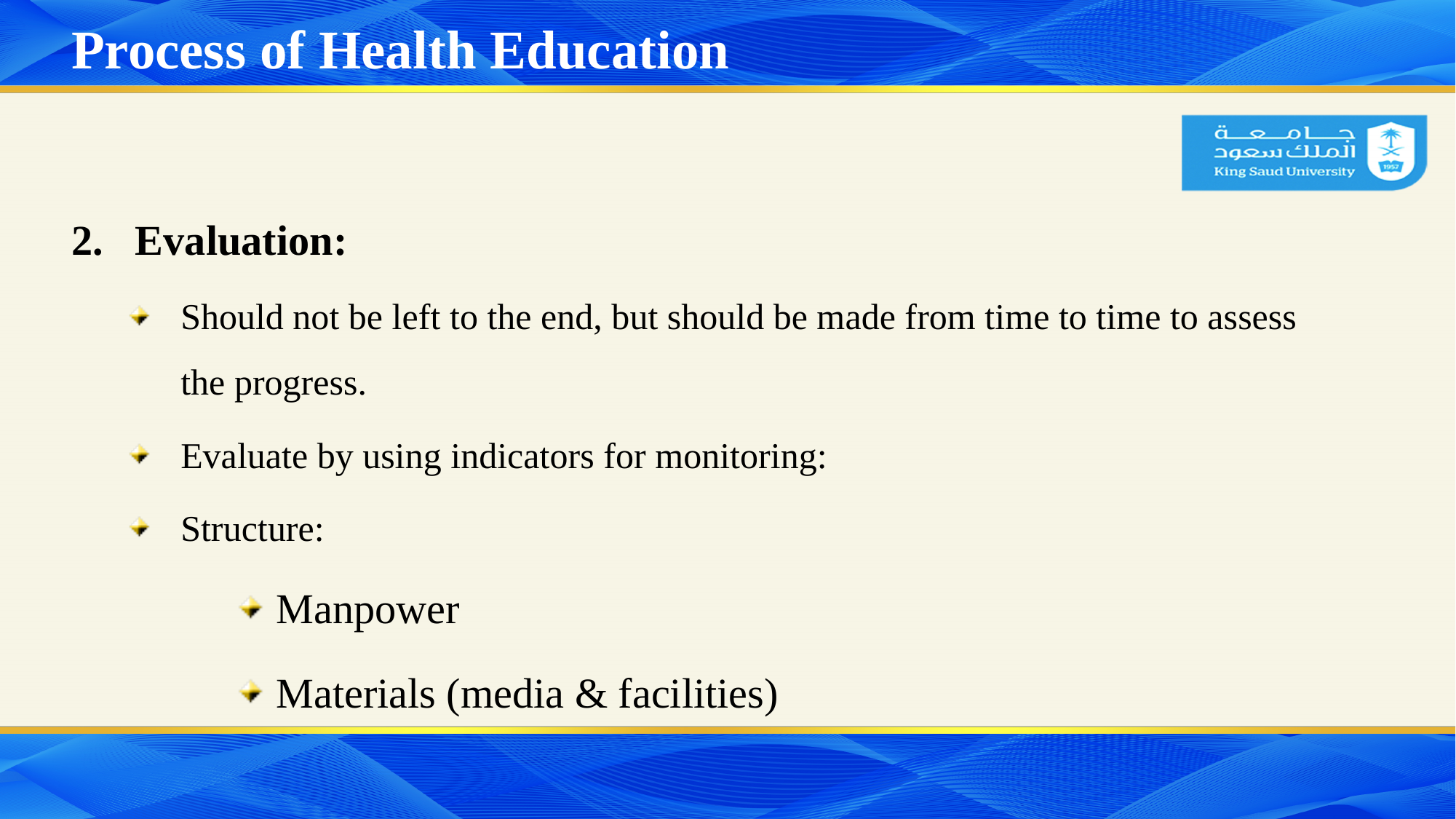

# Process of Health Education
Evaluation:
Should not be left to the end, but should be made from time to time to assess the progress.
Evaluate by using indicators for monitoring:
Structure:
Manpower
Materials (media & facilities)